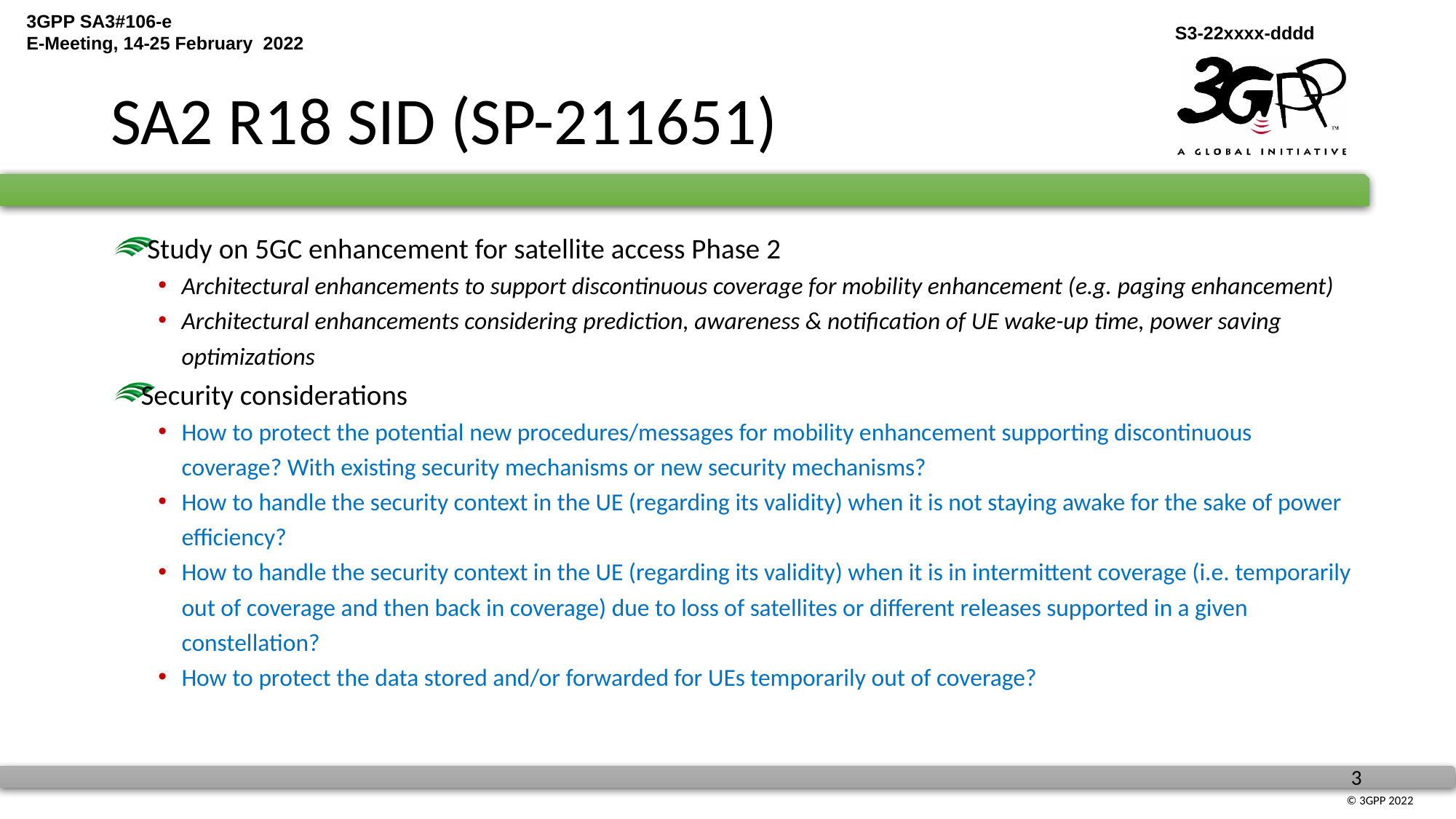

# SA2 R18 SID (SP-211651)
 Study on 5GC enhancement for satellite access Phase 2
Architectural enhancements to support discontinuous coverage for mobility enhancement (e.g. paging enhancement)
Architectural enhancements considering prediction, awareness & notification of UE wake-up time, power saving optimizations
Security considerations
How to protect the potential new procedures/messages for mobility enhancement supporting discontinuous coverage? With existing security mechanisms or new security mechanisms?
How to handle the security context in the UE (regarding its validity) when it is not staying awake for the sake of power efficiency?
How to handle the security context in the UE (regarding its validity) when it is in intermittent coverage (i.e. temporarily out of coverage and then back in coverage) due to loss of satellites or different releases supported in a given constellation?
How to protect the data stored and/or forwarded for UEs temporarily out of coverage?